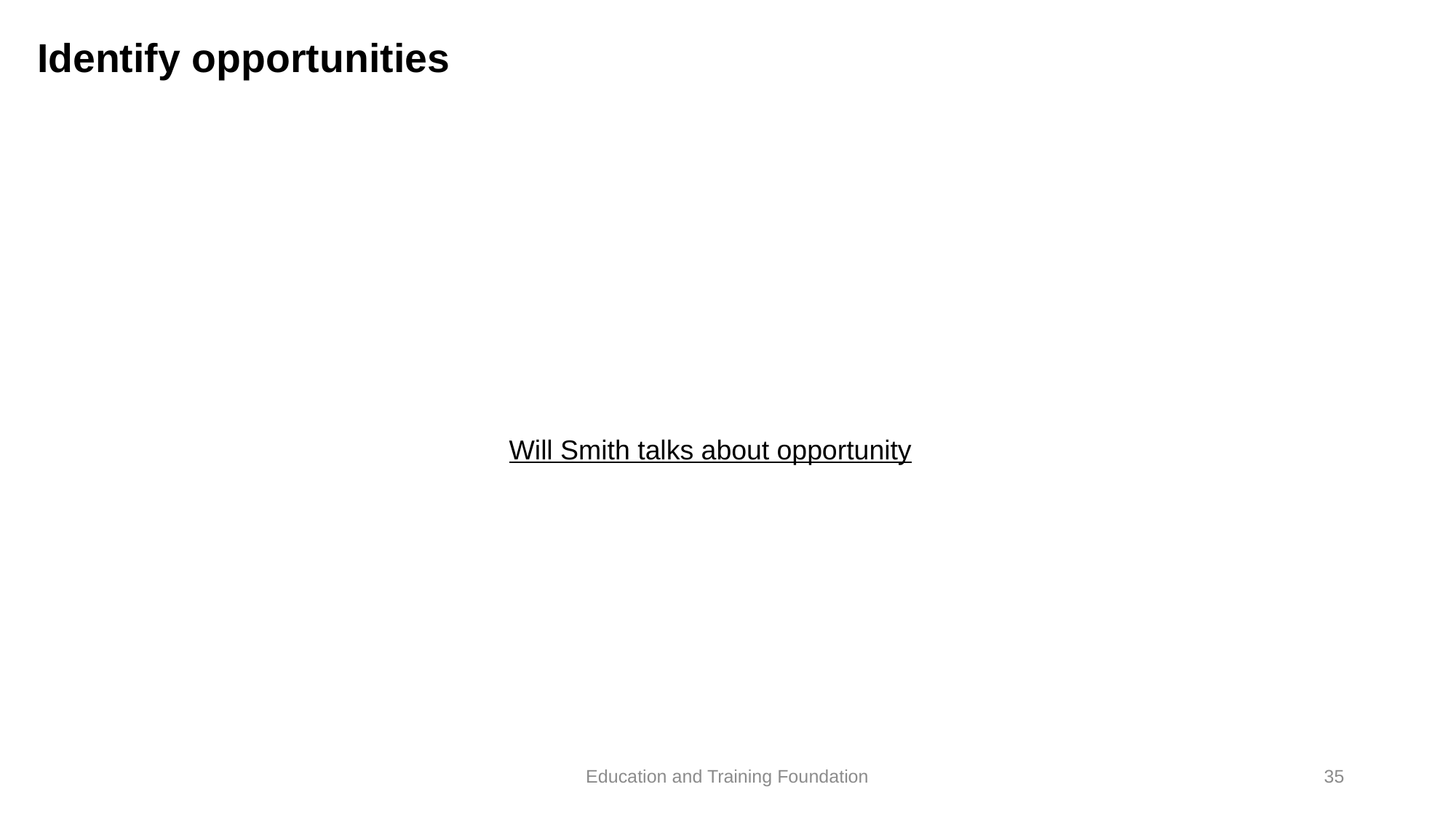

# Identify opportunities
Will Smith talks about opportunity
Education and Training Foundation
35